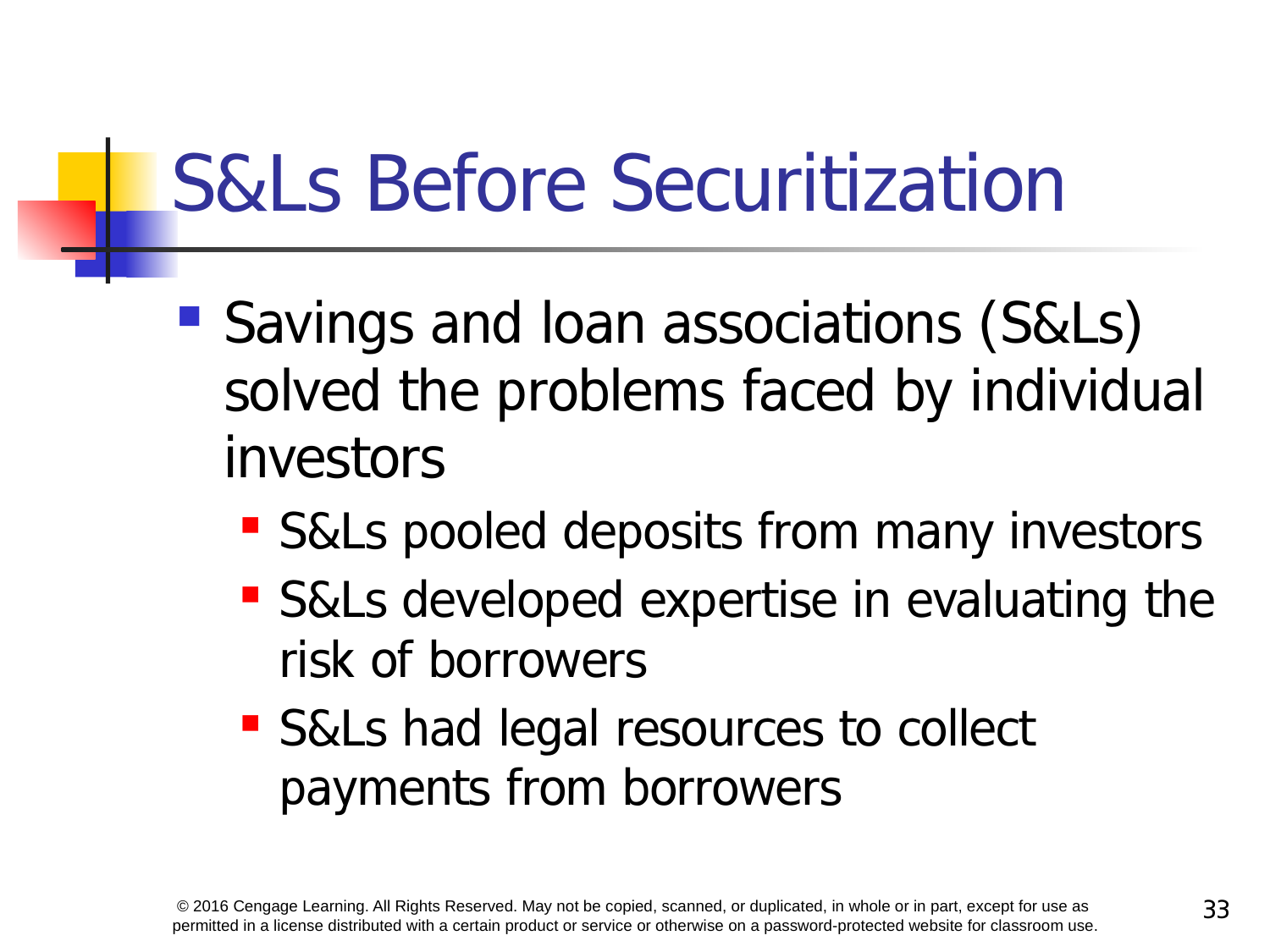

# S&Ls Before Securitization
Savings and loan associations (S&Ls) solved the problems faced by individual investors
S&Ls pooled deposits from many investors
S&Ls developed expertise in evaluating the risk of borrowers
S&Ls had legal resources to collect payments from borrowers
33